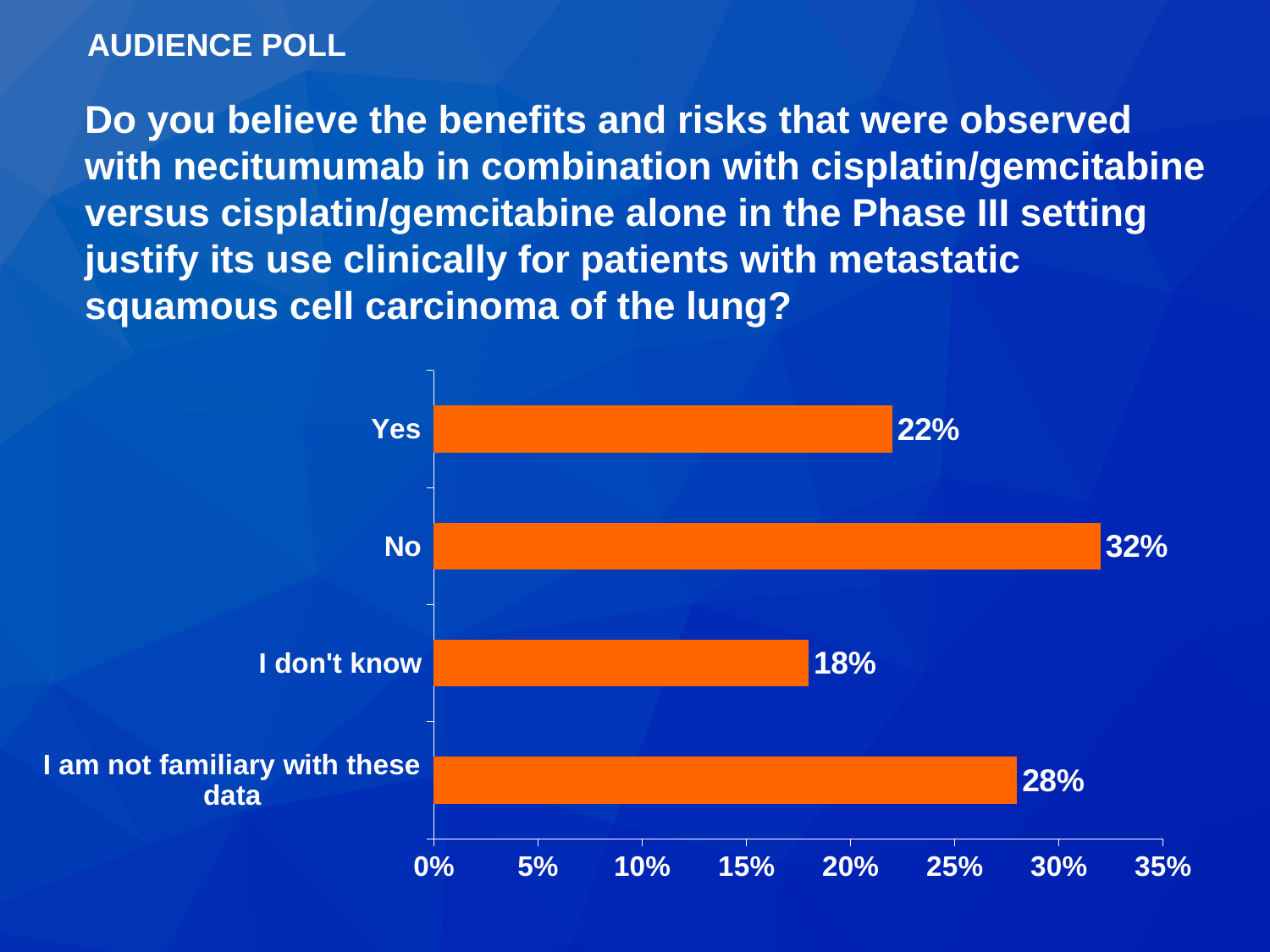

AUDIENCE POLL
Do you believe the benefits and risks that were observed with necitumumab in combination with cisplatin/gemcitabine versus cisplatin/gemcitabine alone in the Phase III setting justify its use clinically for patients with metastatic squamous cell carcinoma of the lung?

### Chart

| Category | Series 1 |
|---|---|
| I am not familiary with these data | 0.28 |
| I don't know | 0.18 |
| No | 0.32 |
| Yes | 0.22 |